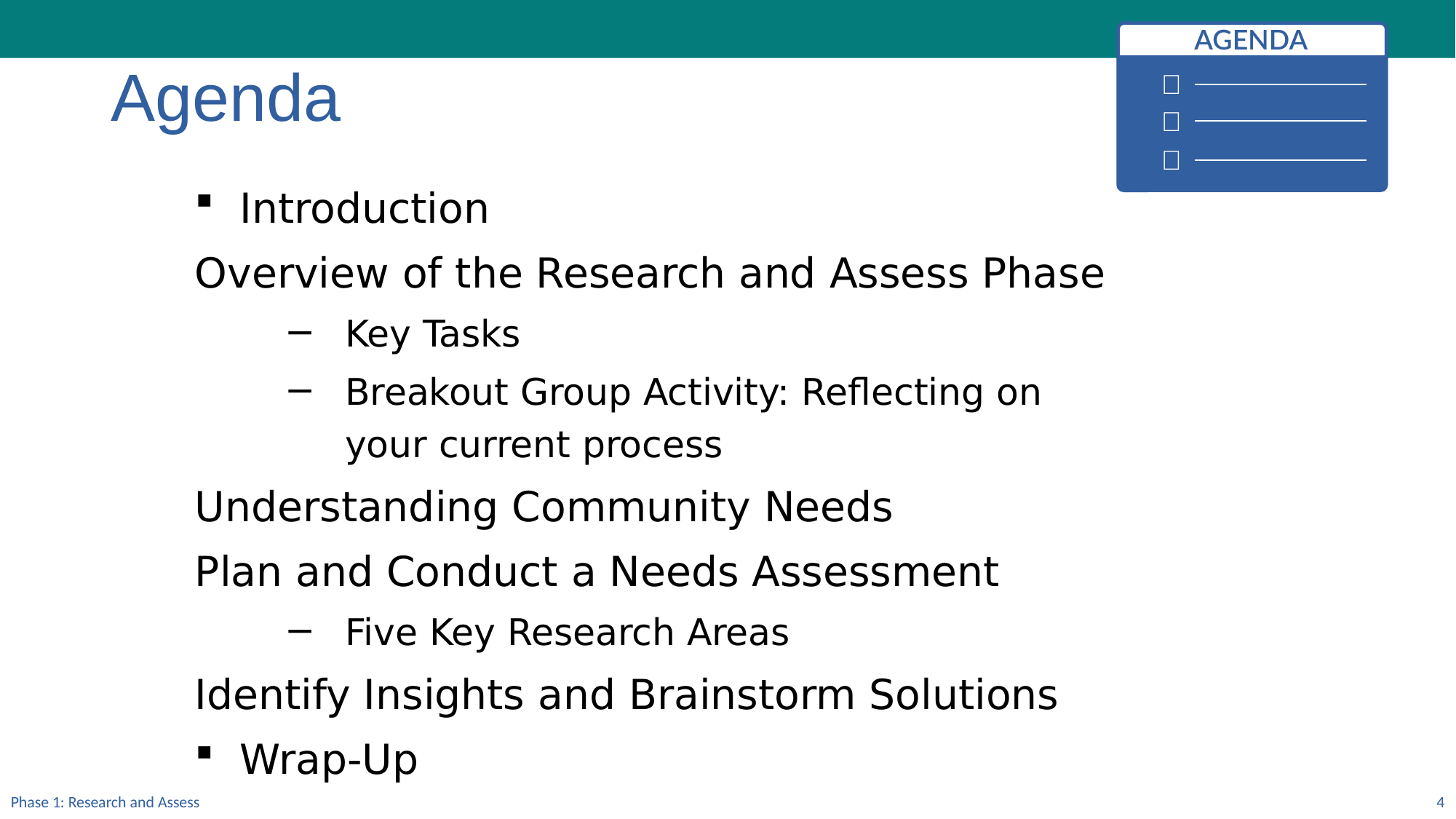

# Agenda
Introduction
Overview of the Research and Assess Phase
Key Tasks
Breakout Group Activity: Reflecting on your current process
Understanding Community Needs
Plan and Conduct a Needs Assessment
Five Key Research Areas
Identify Insights and Brainstorm Solutions
Wrap-Up
Phase 1: Research and Assess
4